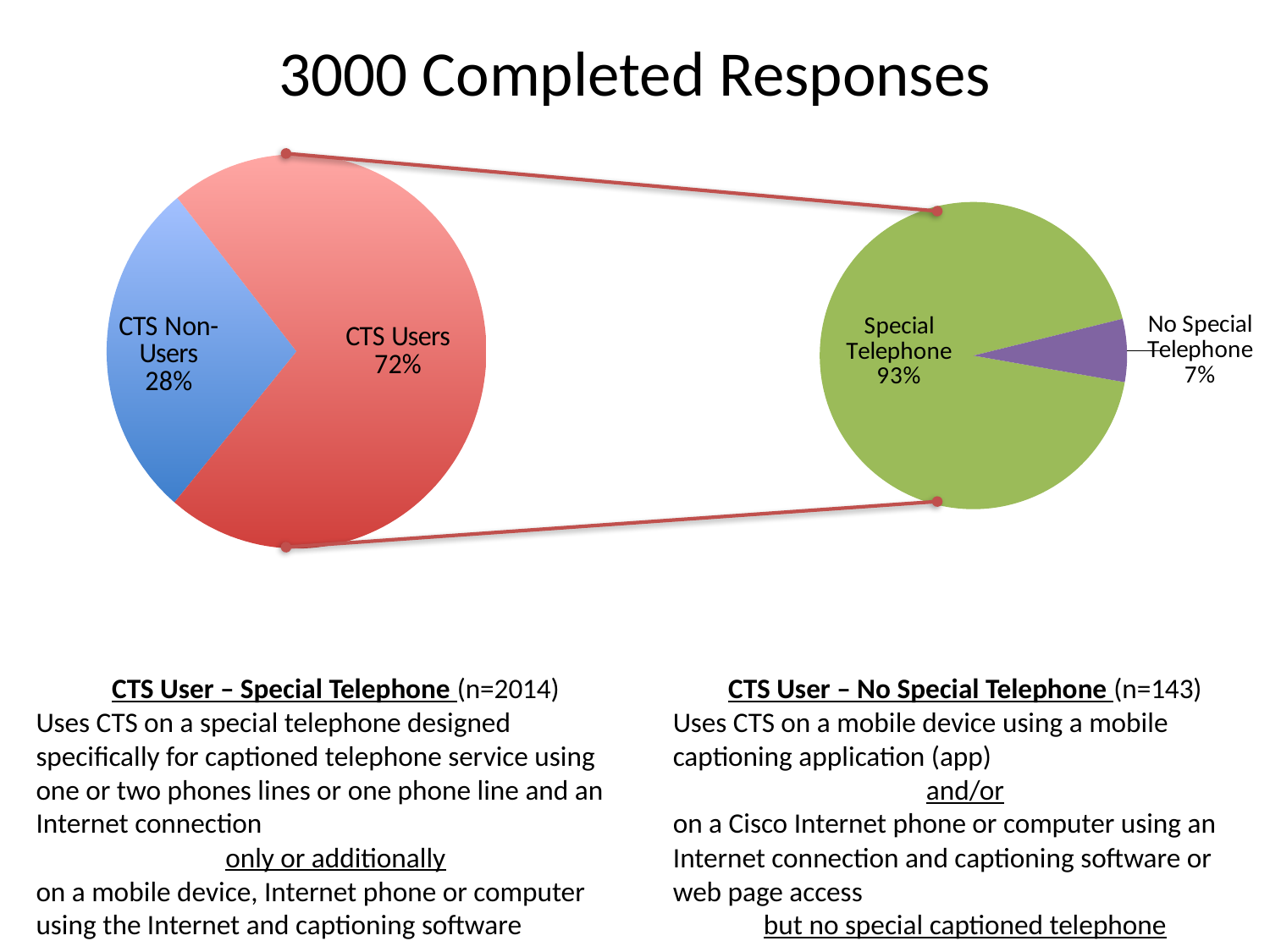

3000 Completed Responses

### Chart

| Category |  |
|---|---|
| CTS Non-Users | 843.0 |
| CTS Users | 2157.0 |

### Chart

| Category |  |
|---|---|
| Special Telephone | 2014.0 |
| No Special Telephone | 143.0 |
CTS User – Special Telephone (n=2014)
Uses CTS on a special telephone designed specifically for captioned telephone service using one or two phones lines or one phone line and an Internet connection
only or additionally
on a mobile device, Internet phone or computer using the Internet and captioning software
CTS User – No Special Telephone (n=143)
Uses CTS on a mobile device using a mobile captioning application (app)
and/or
on a Cisco Internet phone or computer using an Internet connection and captioning software or web page access
but no special captioned telephone